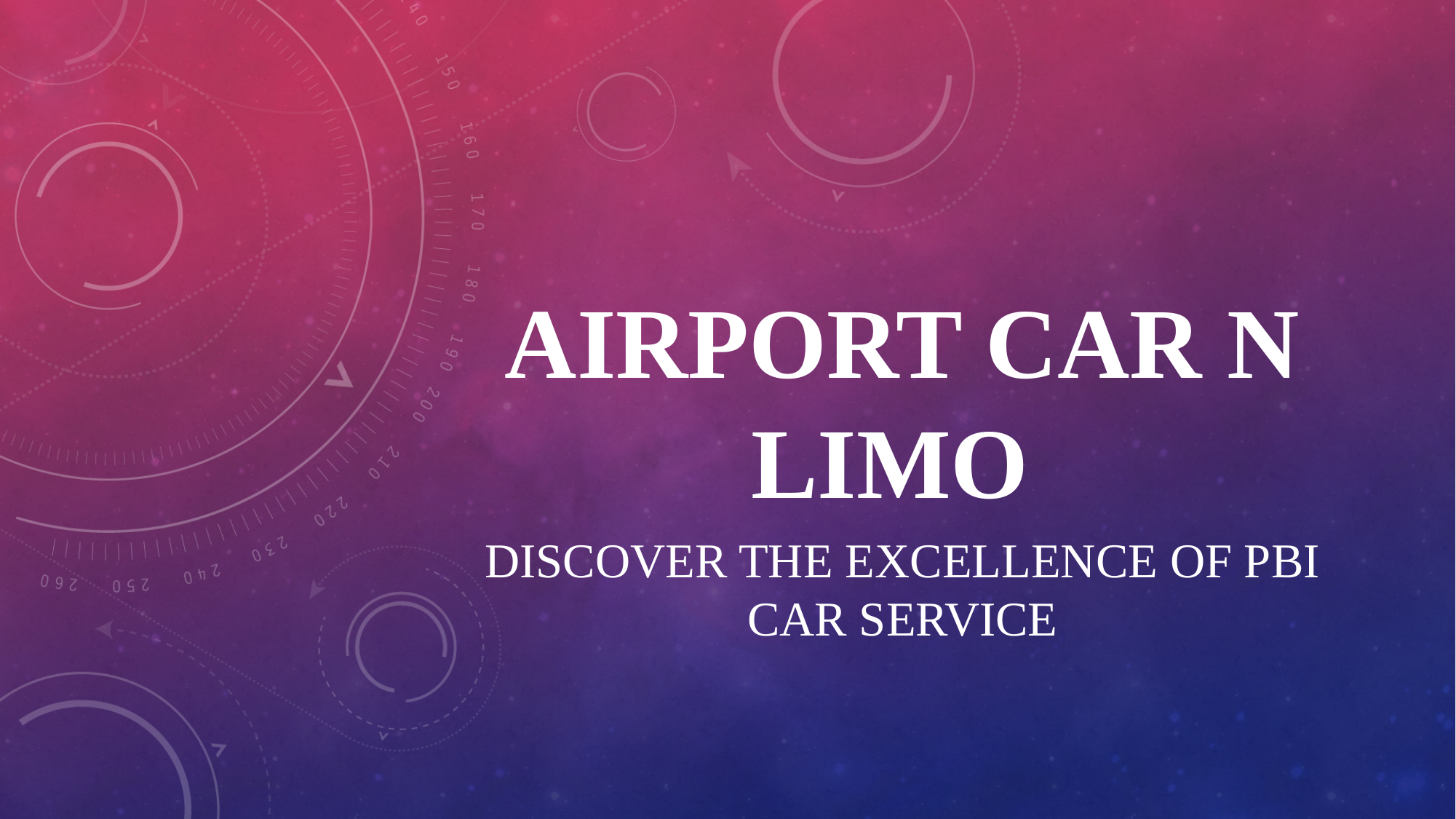

# Airport Car N Limo
Discover the Excellence of PBI Car Service